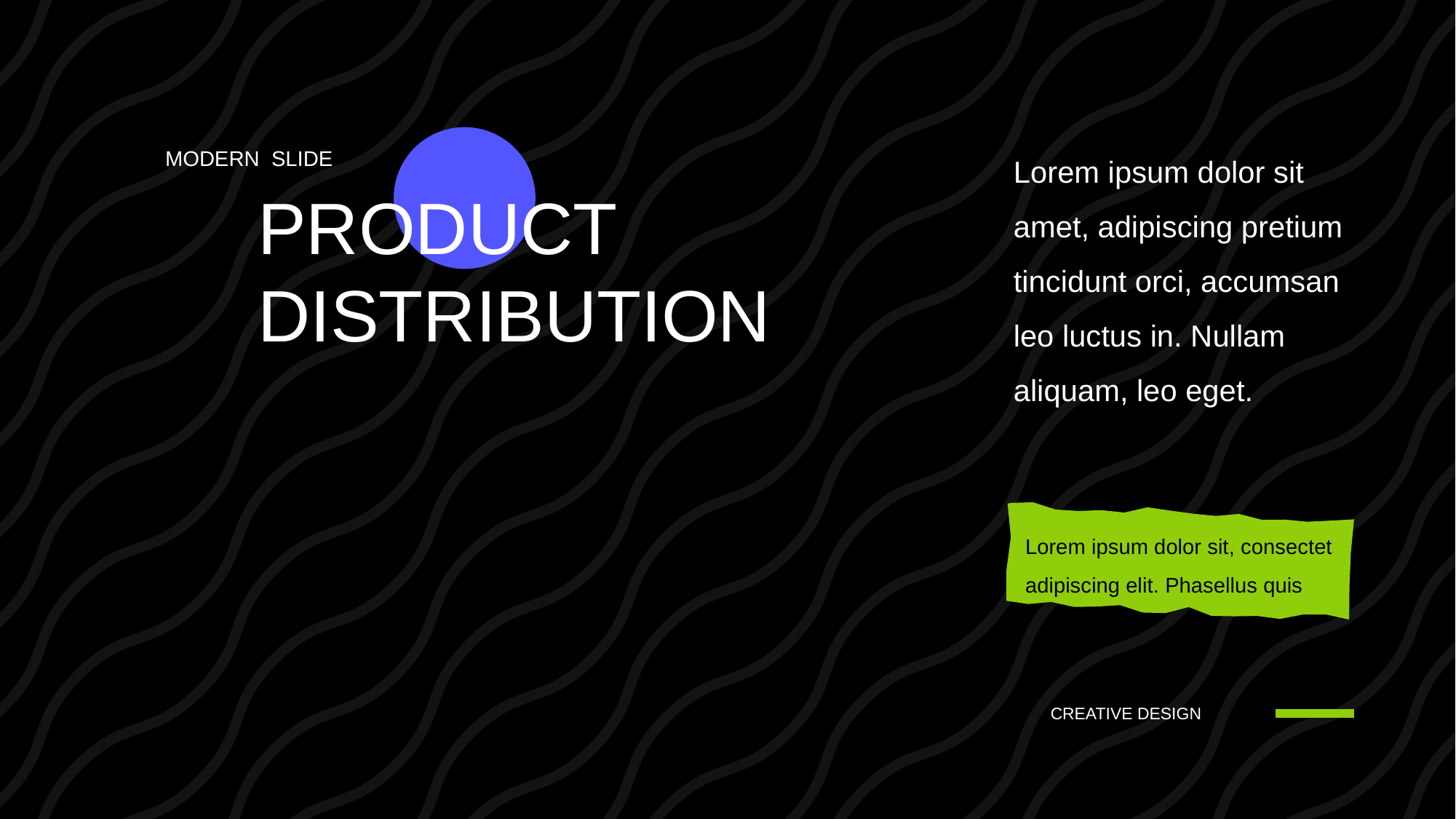

Lorem ipsum dolor sit amet, adipiscing pretium tincidunt orci, accumsan leo luctus in. Nullam aliquam, leo eget.
MODERN  SLIDE
PRODUCT
DISTRIBUTION

Lorem ipsum dolor sit, consectet adipiscing elit. Phasellus quis
CREATIVE DESIGN